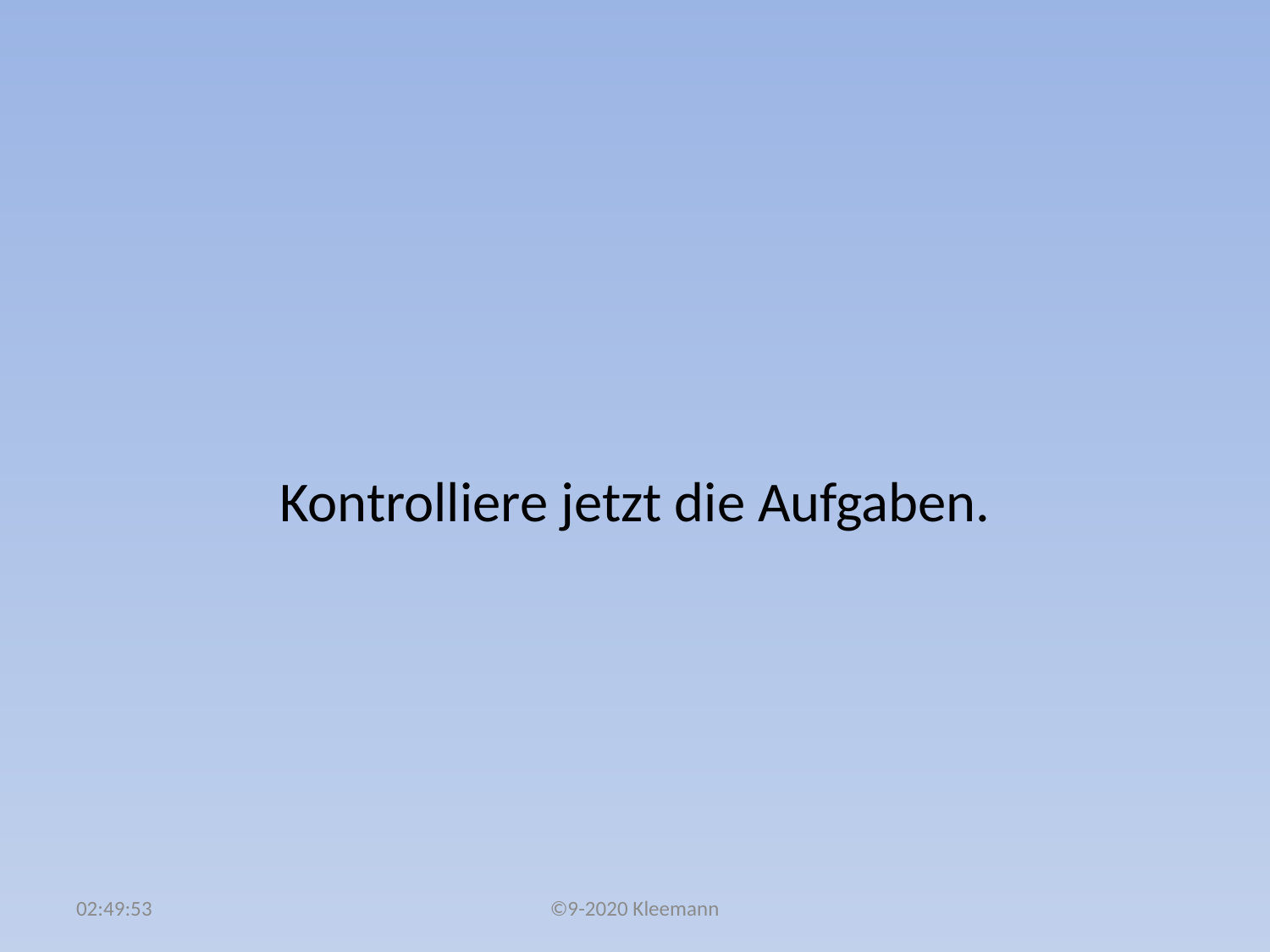

#

Kontrolliere jetzt die Aufgaben.

02:49:53
©9-2020 Kleemann